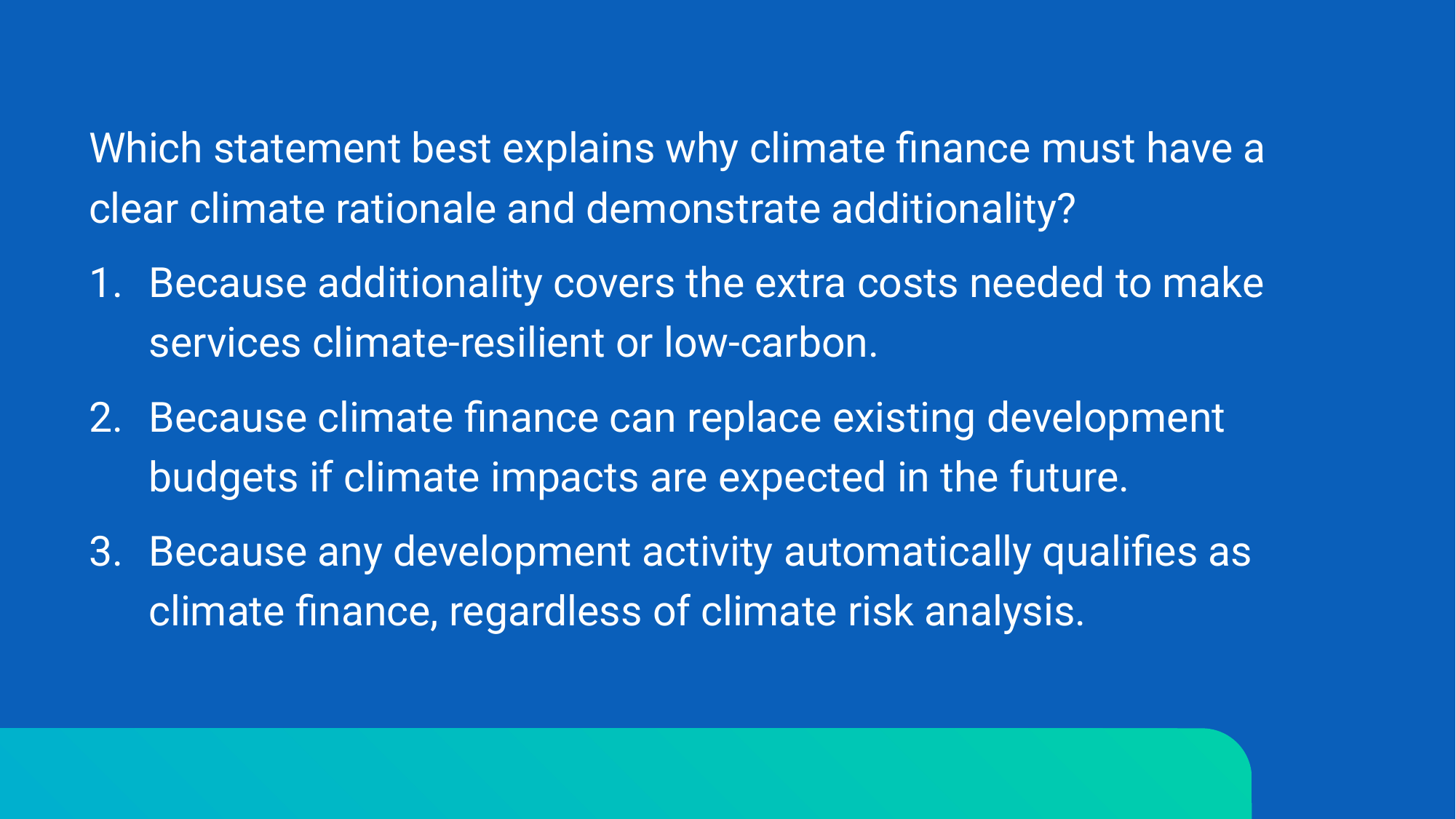

Which statement best explains why climate finance must have a clear climate rationale and demonstrate additionality?
Because additionality covers the extra costs needed to make services climate-resilient or low-carbon.
Because climate finance can replace existing development budgets if climate impacts are expected in the future.
Because any development activity automatically qualifies as climate finance, regardless of climate risk analysis.